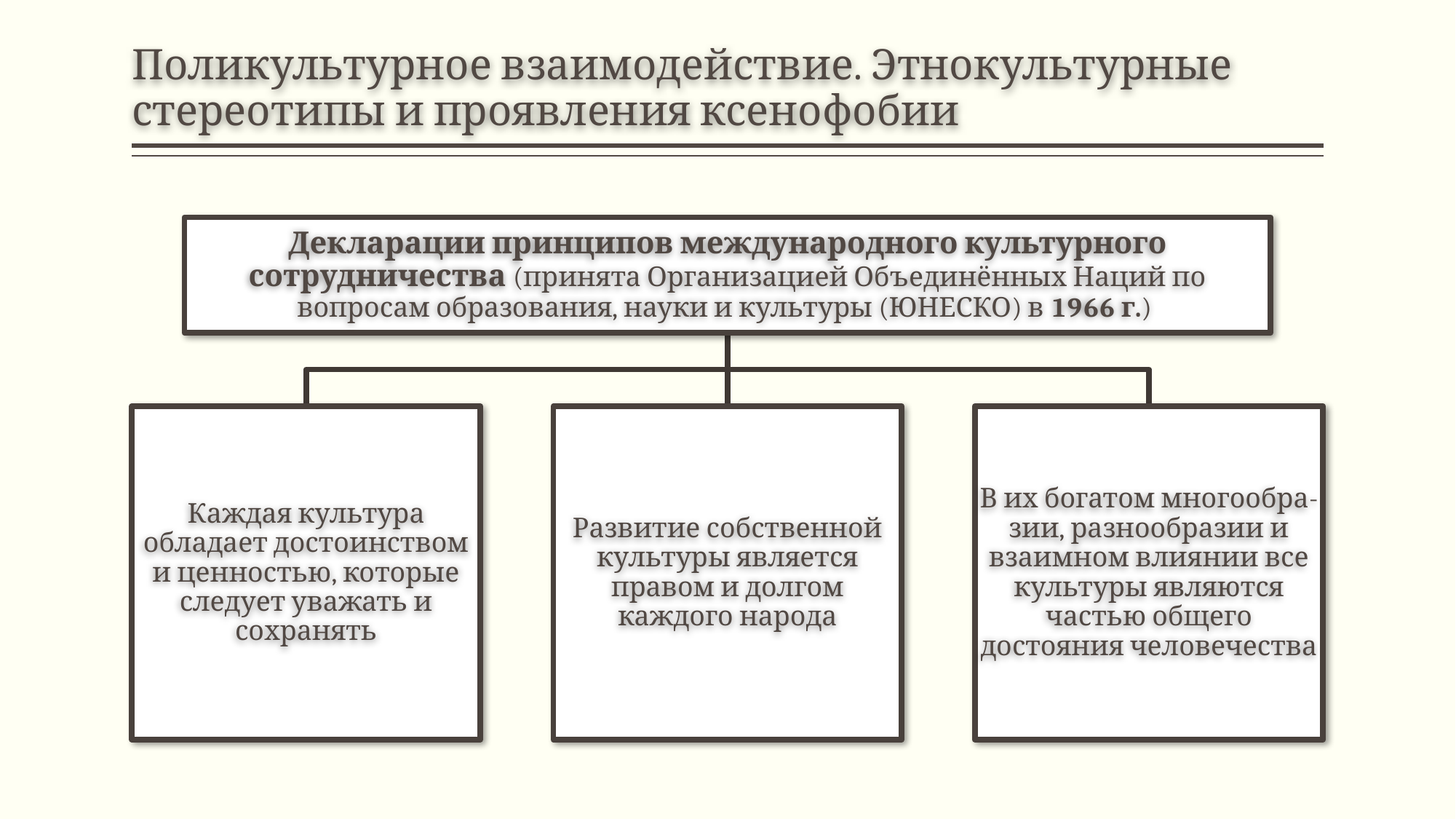

# Поликультурное взаимодействие. Этнокультурные стереотипы и проявления ксенофобии

Декларации принципов международного культурного сотрудничества (принята Организацией Объединённых Наций по вопросам образования, науки и культуры (ЮНЕСКО) в 1966 г.)

Каждая культура обладает достоинством и ценностью, которые следует уважать и сохранять

Развитие собственной культуры является правом и долгом каждого народа

В их богатом многообра- зии, разнообразии и взаимном влиянии все культуры являются частью общего достояния человечества